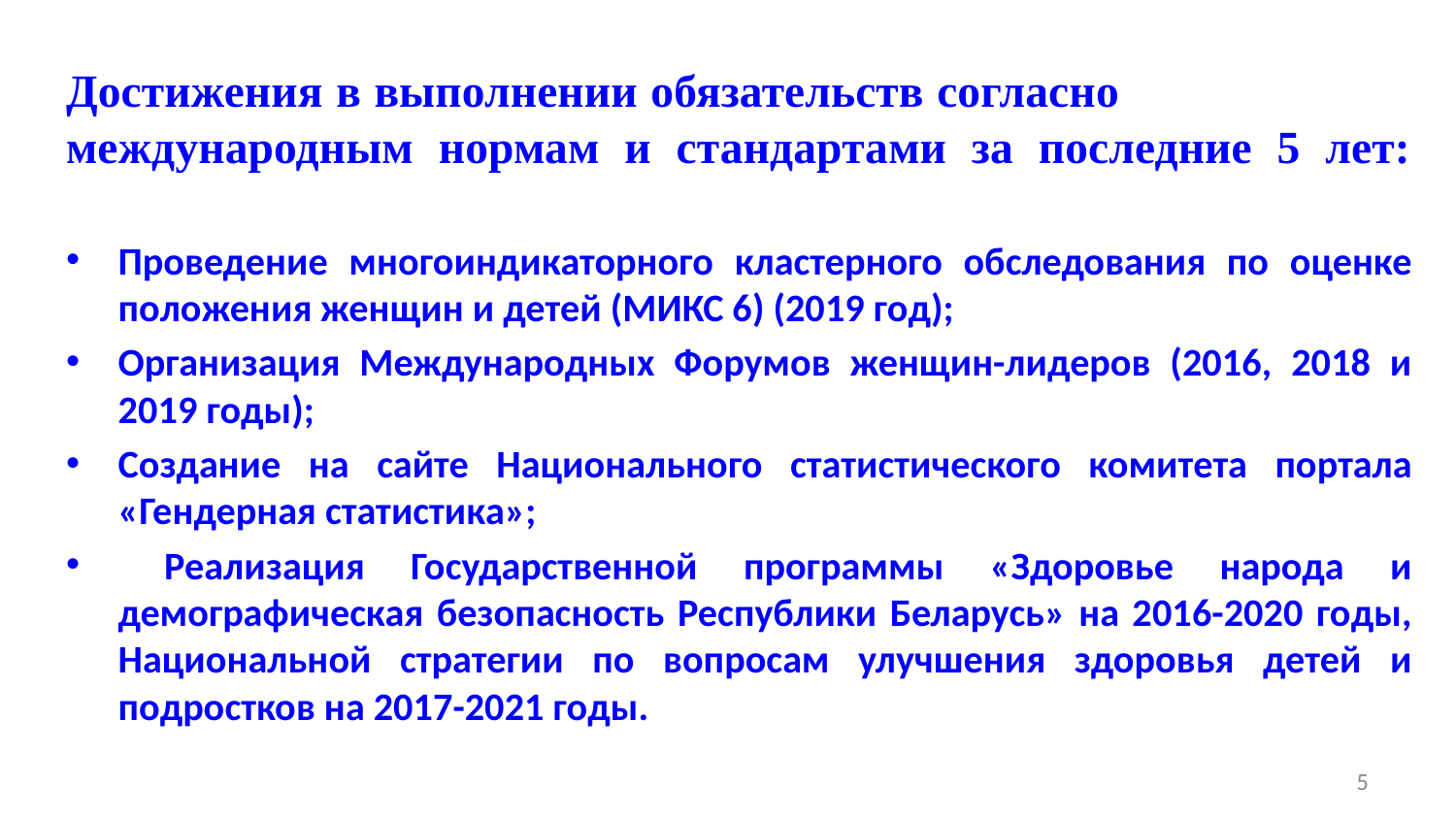

Достижения в выполнении обязательств согласно                       международным нормам и стандартами за последние 5 лет:
Проведение многоиндикаторного кластерного обследования по оценке положения женщин и детей (МИКС 6) (2019 год);
Организация Международных Форумов женщин-лидеров (2016, 2018 и 2019 годы);
Создание на сайте Национального статистического комитета портала «Гендерная статистика»;
 Реализация Государственной программы «Здоровье народа и демографическая безопасность Республики Беларусь» на 2016-2020 годы, Национальной стратегии по вопросам улучшения здоровья детей и подростков на 2017-2021 годы.

5